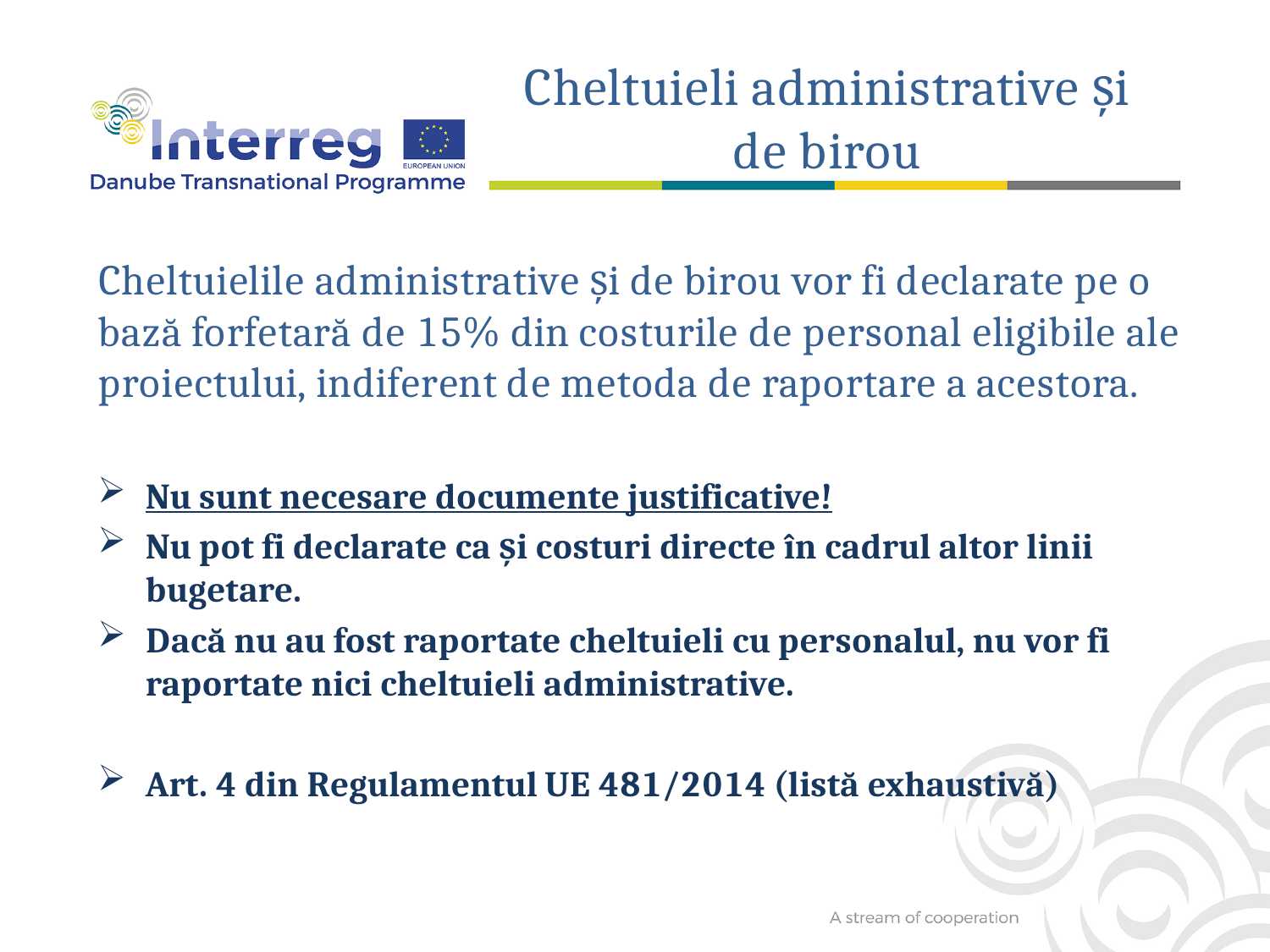

Cheltuieli administrative și de birou
Cheltuielile administrative și de birou vor fi declarate pe o bază forfetară de 15% din costurile de personal eligibile ale proiectului, indiferent de metoda de raportare a acestora.

Nu sunt necesare documente justificative!
Nu pot fi declarate ca și costuri directe în cadrul altor linii bugetare.
Dacă nu au fost raportate cheltuieli cu personalul, nu vor fi raportate nici cheltuieli administrative.

Art. 4 din Regulamentul UE 481/2014 (listă exhaustivă)